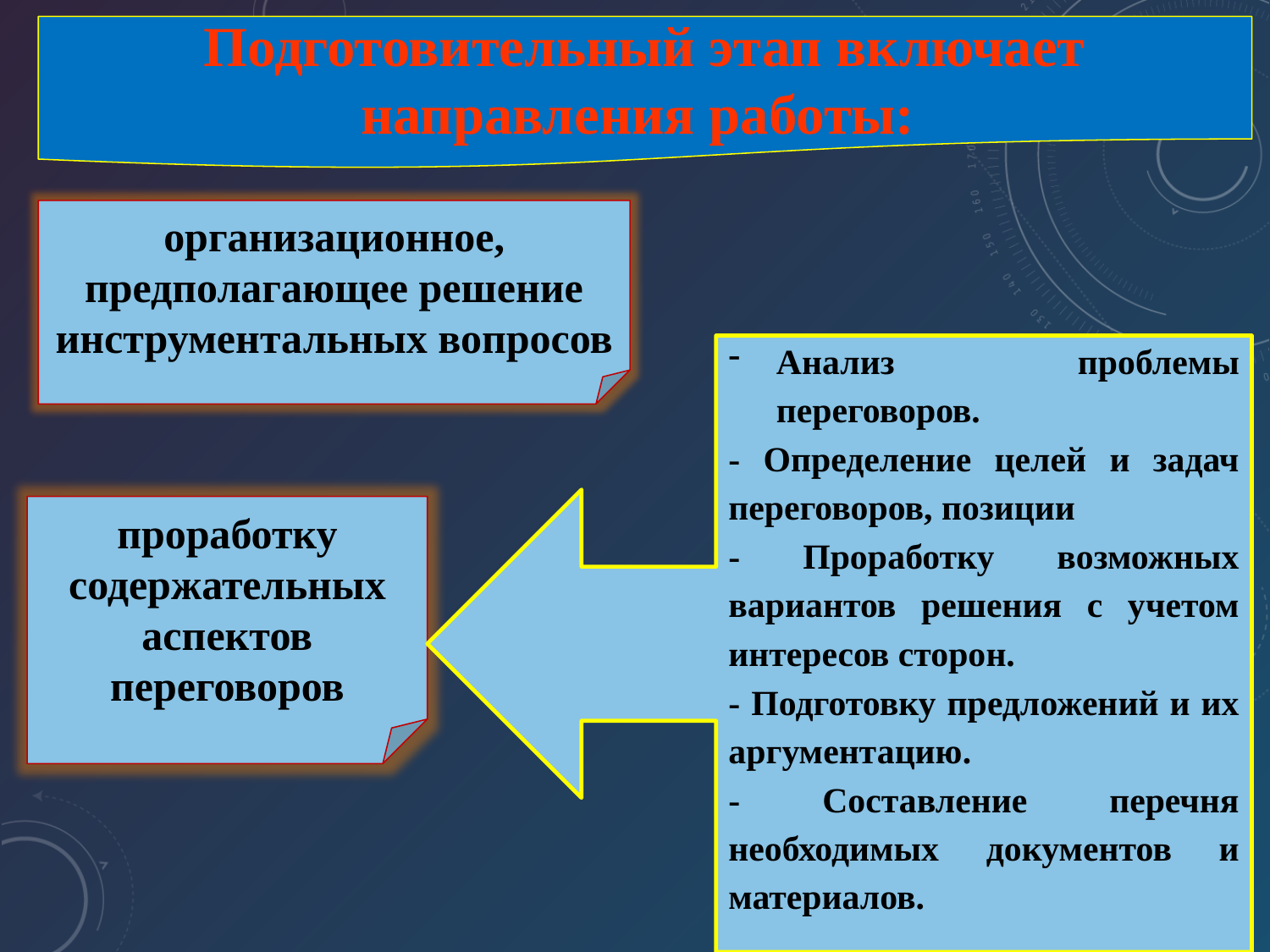

Подготовительный этап включает направления работы:
организационное, предполагающее решение инструментальных вопросов
Анализ проблемы переговоров.
- Определение целей и задач переговоров, позиции
- Проработку возможных вариантов решения с учетом интересов сторон.
- Подготовку предложений и их аргументацию.
- Составление перечня необходимых документов и материалов.

проработку содержательных аспектов переговоров